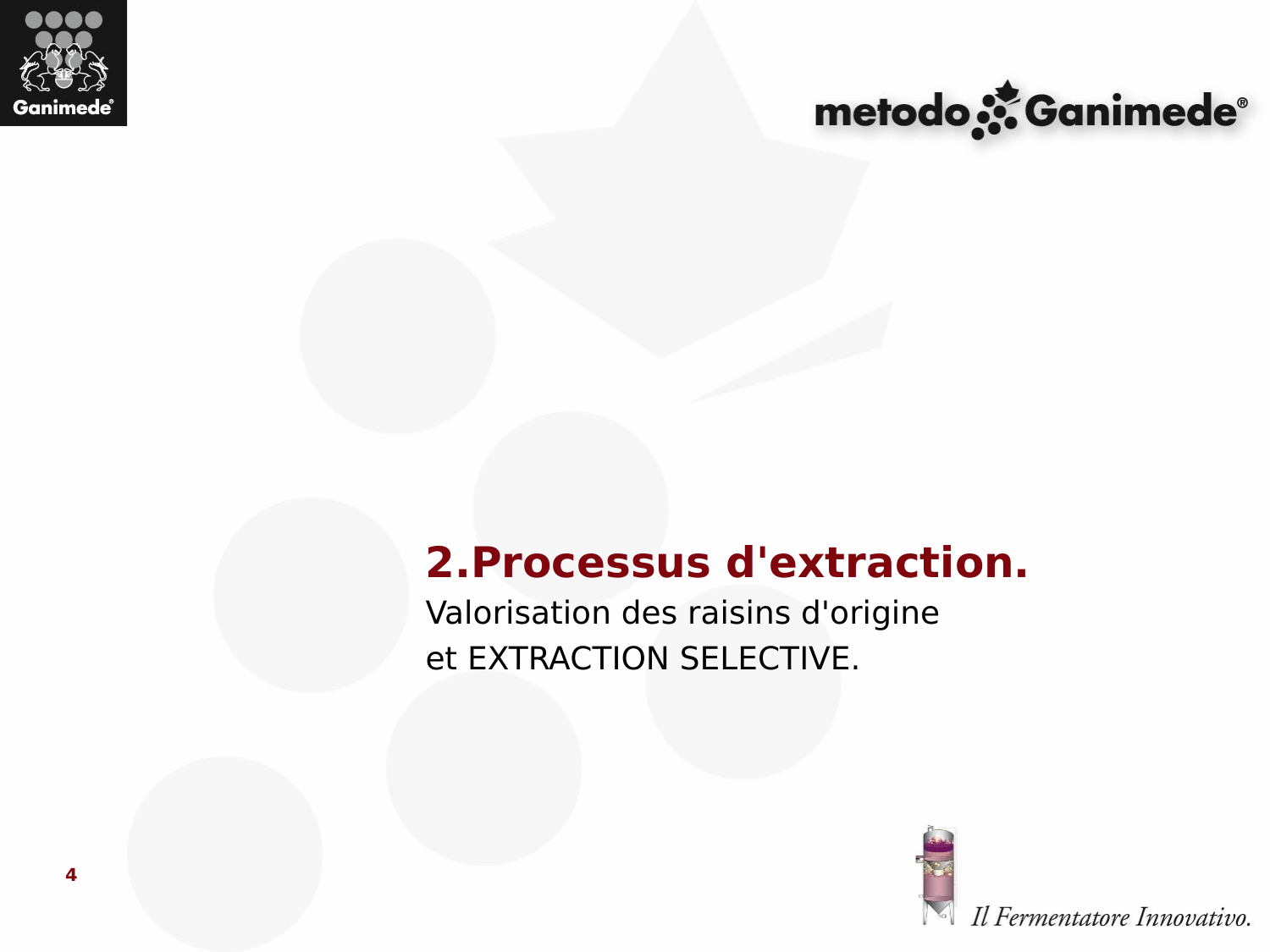

# 2.Processus d'extraction. Valorisation des raisins d'origine et EXTRACTION SELECTIVE.
4